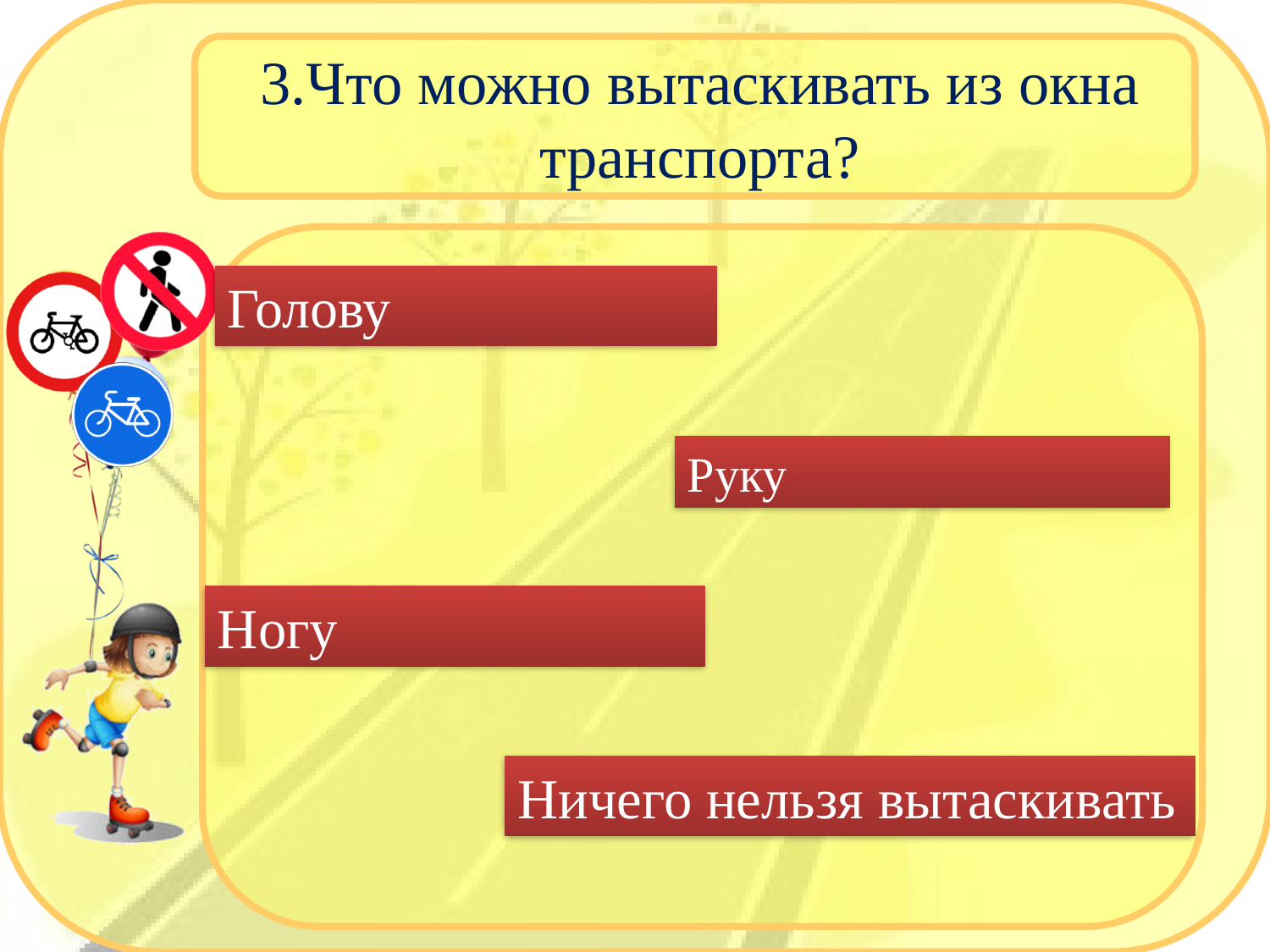

# 3.Что можно вытаскивать из окна транспорта?
Голову
Руку
Ногу
Ничего нельзя вытаскивать